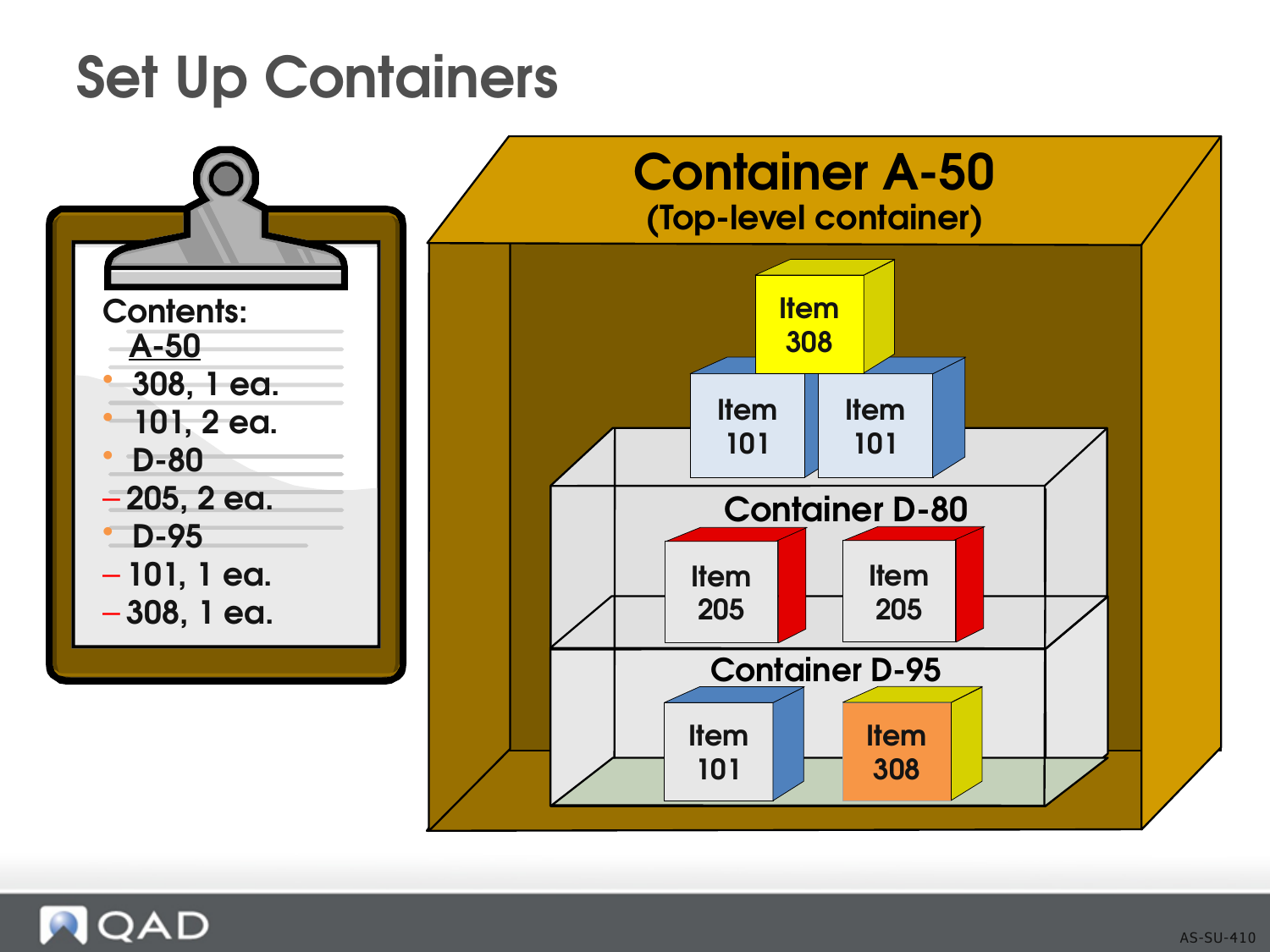

# Set Up Containers

Container A-50
(Top-level container)

Item
308

Item
101

Item
101

Container D-80

Item
205

Item
205

Container D-95

Item
308

Item
101

Contents:
   A-50
308, 1 ea.
101, 2 ea.
D-80
205, 2 ea.
D-95
101, 1 ea.
308, 1 ea.
AS-SU-410